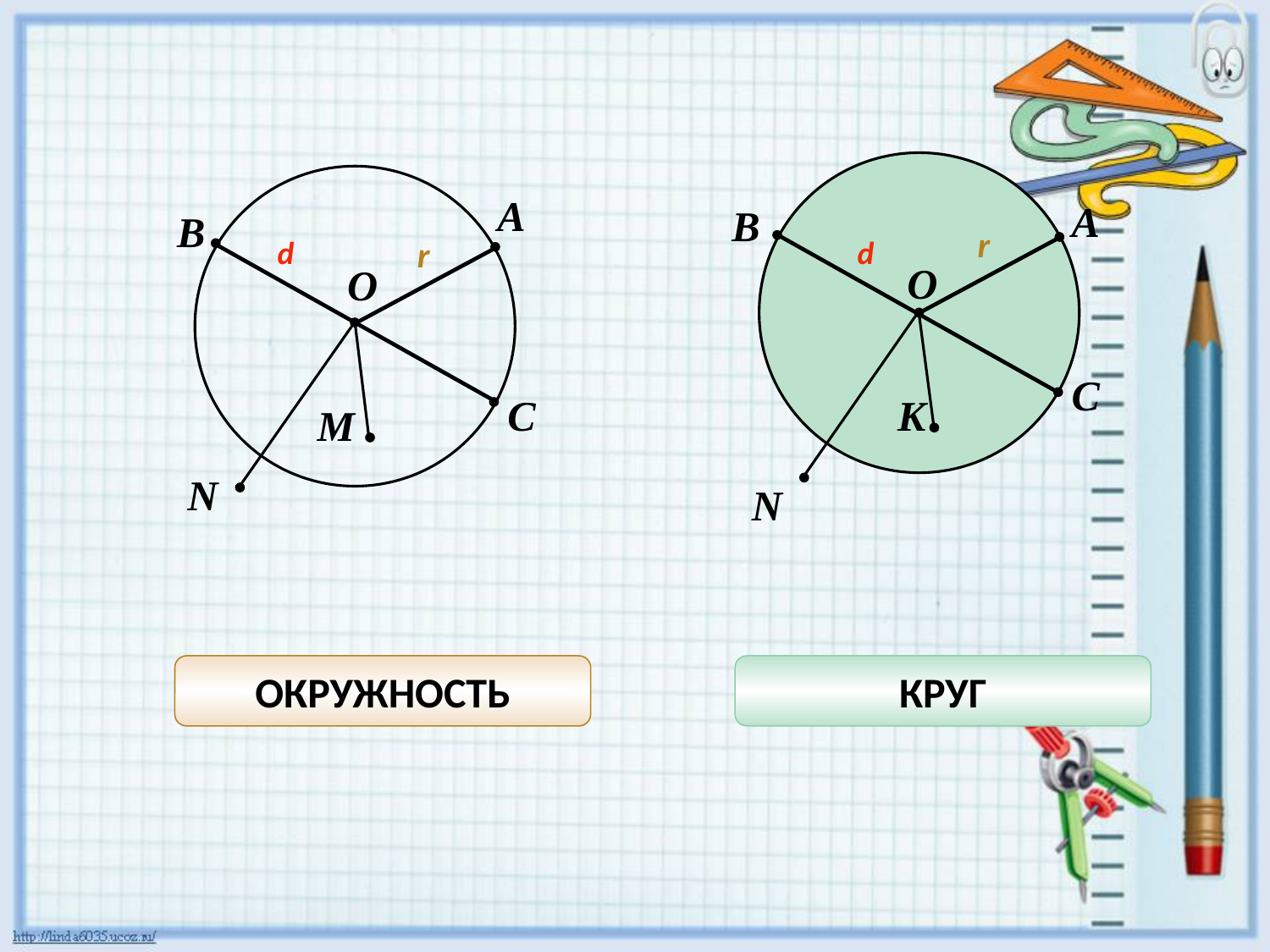

А
А
B
B
r
d
r
d

O
O

C
C
K

M

N
N

ОКРУЖНОСТЬ
КРУГ